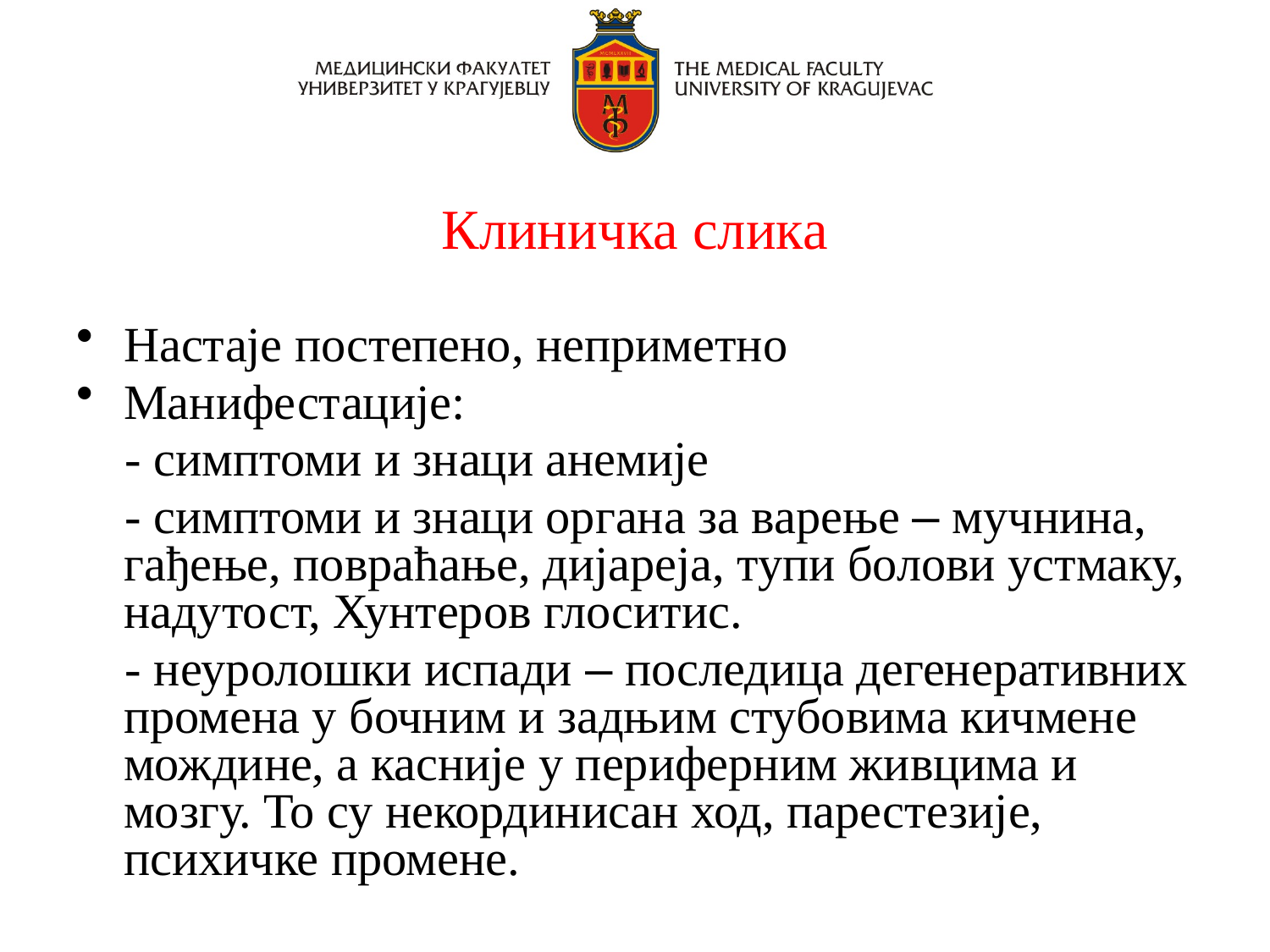

Клиничка слика
Настаје постепено, неприметно
Манифестације:
    - симптоми и знаци анемије
    - симптоми и знаци органа за варење – мучнина, гађење, повраћање, дијареја, тупи болови устмаку, надутост, Хунтеров глоситис.
    - неуролошки испади – последица дегенеративних промена у бочним и задњим стубовима кичмене мождине, а касније у периферним живцима и мозгу. То су некординисан ход, парестезије, психичке промене.